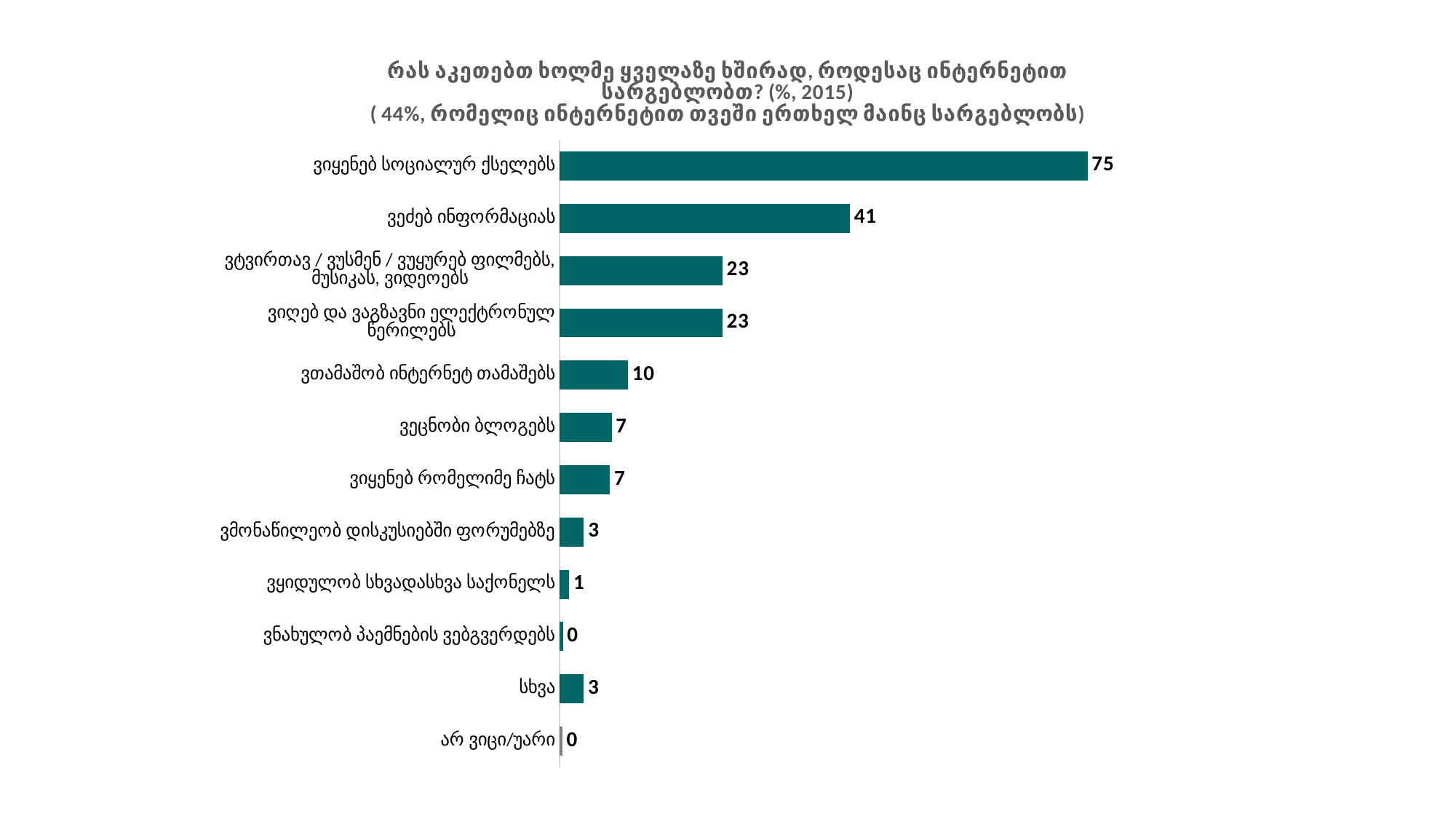

### Chart: რას აკეთებთ ხოლმე ყველაზე ხშირად, როდესაც ინტერნეტით სარგებლობთ? (%, 2015) ( 44%, რომელიც ინტერნეტით თვეში ერთხელ მაინც სარგებლობს)

| Category |  |
|---|---|
| ვიყენებ სოციალურ ქსელებს | 75.09618620823494 |
| ვეძებ ინფორმაციას | 41.262208970063334 |
| ვტვირთავ / ვუსმენ / ვუყურებ ფილმებს, მუსიკას, ვიდეოებს | 23.144965261727936 |
| ვიღებ და ვაგზავნი ელექტრონულ წერილებს | 23.136446869054733 |
| ვთამაშობ ინტერნეტ თამაშებს | 9.691215527545378 |
| ვეცნობი ბლოგებს | 7.392779584898222 |
| ვიყენებ რომელიმე ჩატს | 7.137146816060633 |
| ვმონაწილეობ დისკუსიებში ფორუმებზე | 3.4411495810512567 |
| ვყიდულობ სხვადასხვა საქონელს | 1.3537951555565981 |
| ვნახულობ პაემნების ვებგვერდებს | 0.44338469251259444 |
| სხვა | 3.4232492010446434 |
| არ ვიცი/უარი | 0.3605162347214274 |